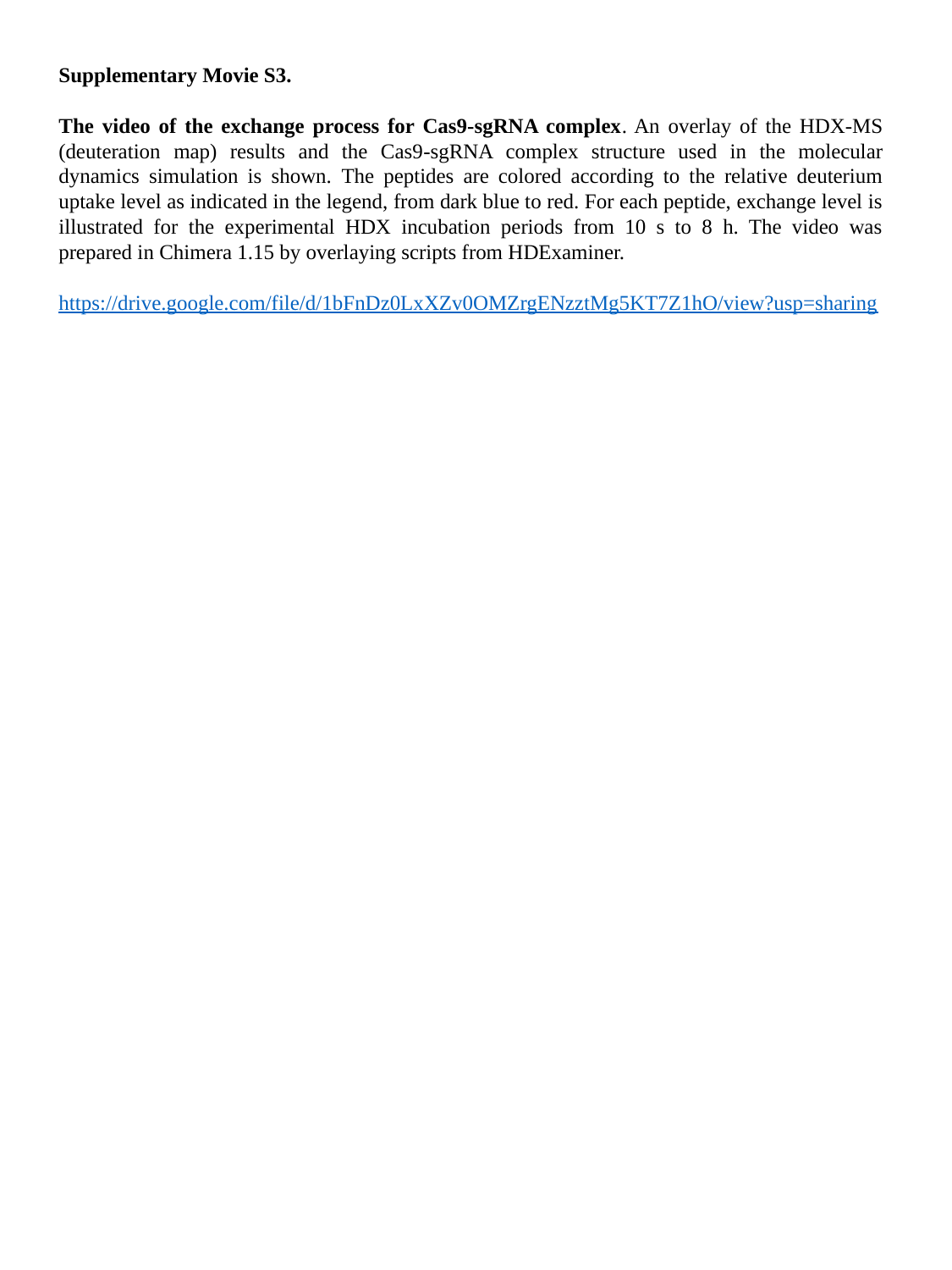

Supplementary Movie S3.

The video of the exchange process for Cas9-sgRNA complex. An overlay of the HDX-MS (deuteration map) results and the Cas9-sgRNA complex structure used in the molecular dynamics simulation is shown. The peptides are colored according to the relative deuterium uptake level as indicated in the legend, from dark blue to red. For each peptide, exchange level is illustrated for the experimental HDX incubation periods from 10 s to 8 h. The video was prepared in Chimera 1.15 by overlaying scripts from HDExaminer.

https://drive.google.com/file/d/1bFnDz0LxXZv0OMZrgENzztMg5KT7Z1hO/view?usp=sharing